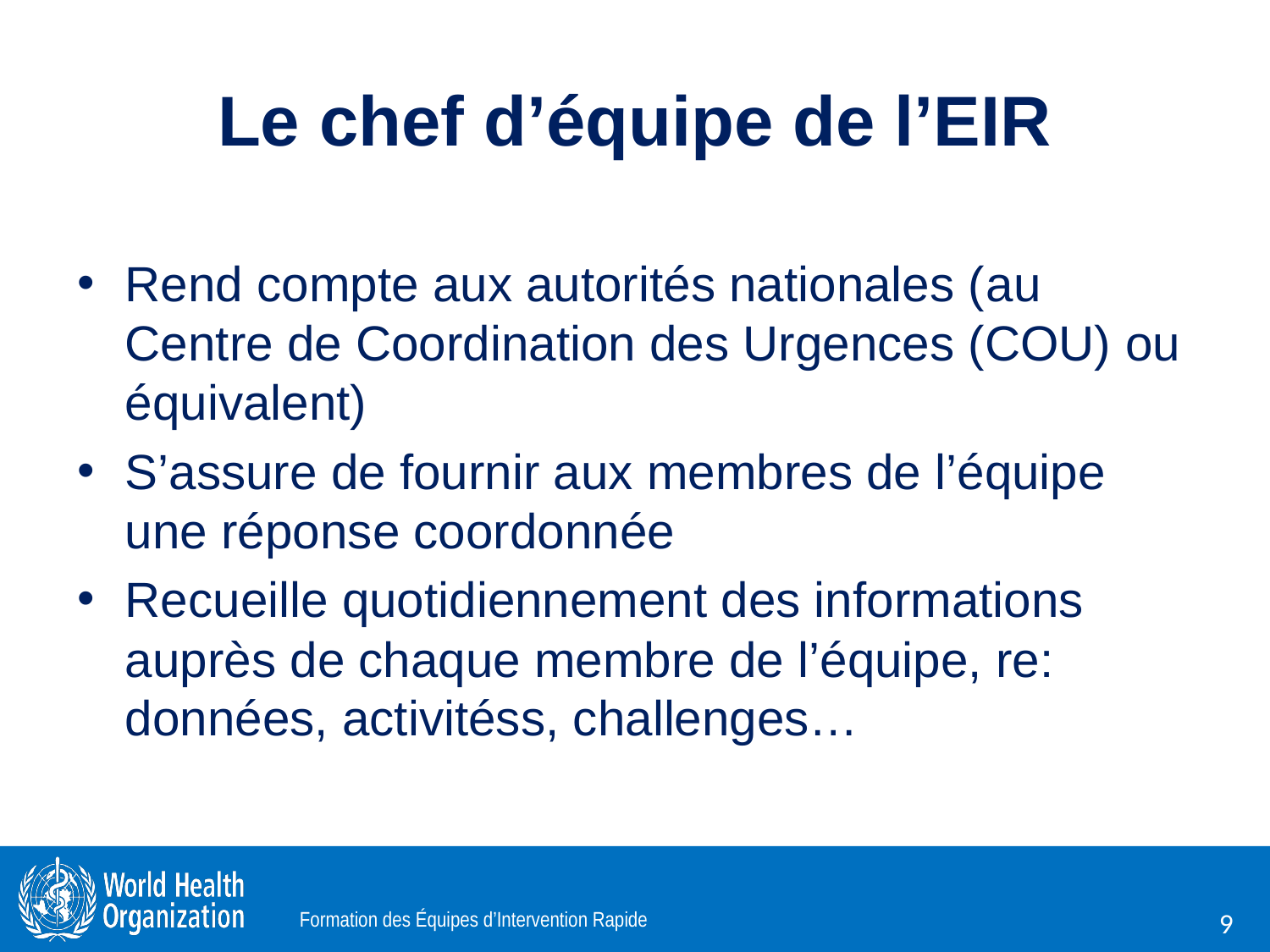

# Le chef d’équipe de l’EIR
Rend compte aux autorités nationales (au Centre de Coordination des Urgences (COU) ou équivalent)
S’assure de fournir aux membres de l’équipe une réponse coordonnée
Recueille quotidiennement des informations auprès de chaque membre de l’équipe, re: données, activitéss, challenges…